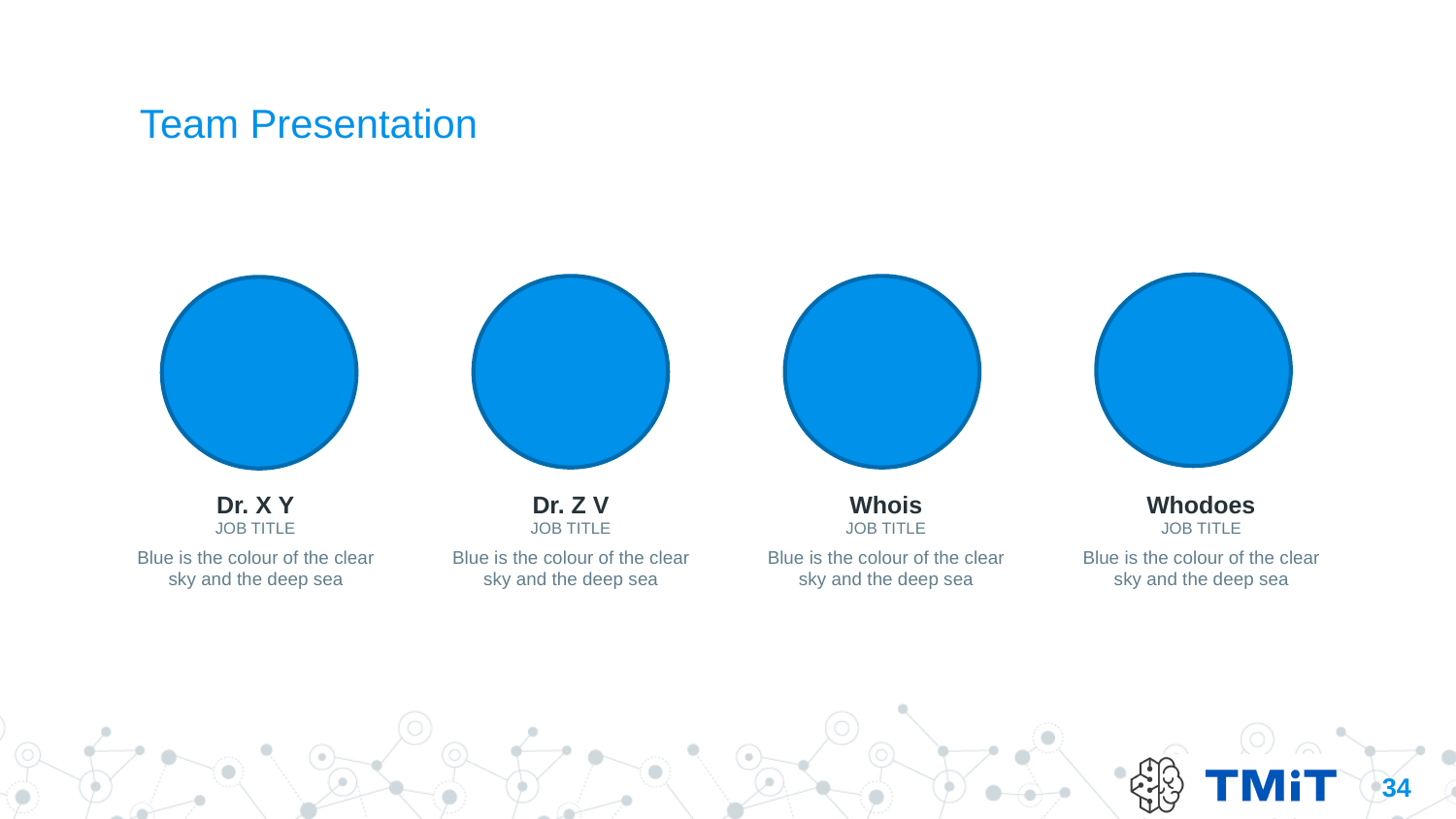

# Team Presentation

Dr. X Y
JOB TITLE
Blue is the colour of the clear sky and the deep sea

Dr. Z V
JOB TITLE
Blue is the colour of the clear sky and the deep sea

Whois
JOB TITLE
Blue is the colour of the clear sky and the deep sea

Whodoes
JOB TITLE
Blue is the colour of the clear sky and the deep sea

34